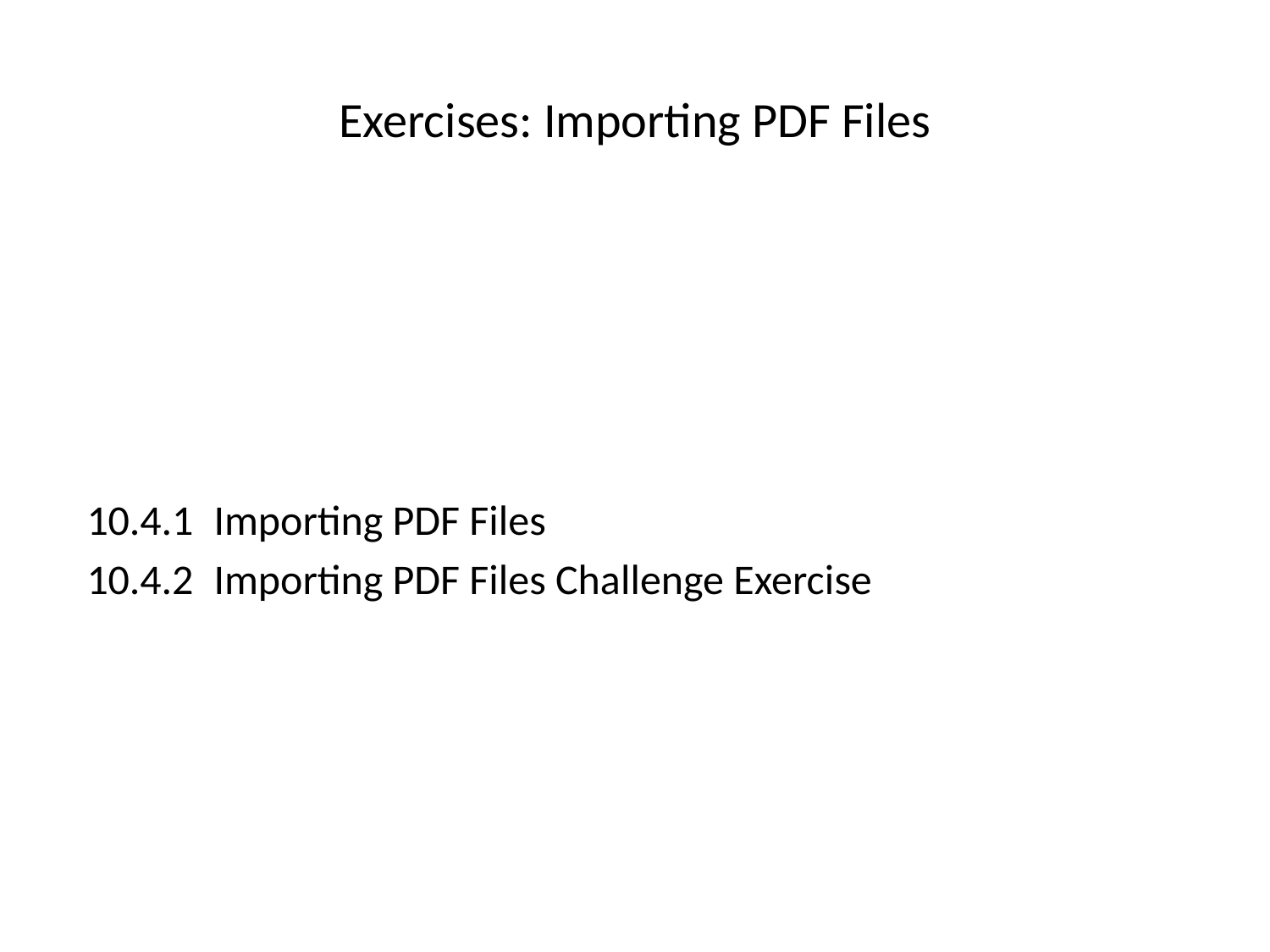

# Exercises: Importing PDF Files
10.4.1	Importing PDF Files
10.4.2	Importing PDF Files Challenge Exercise